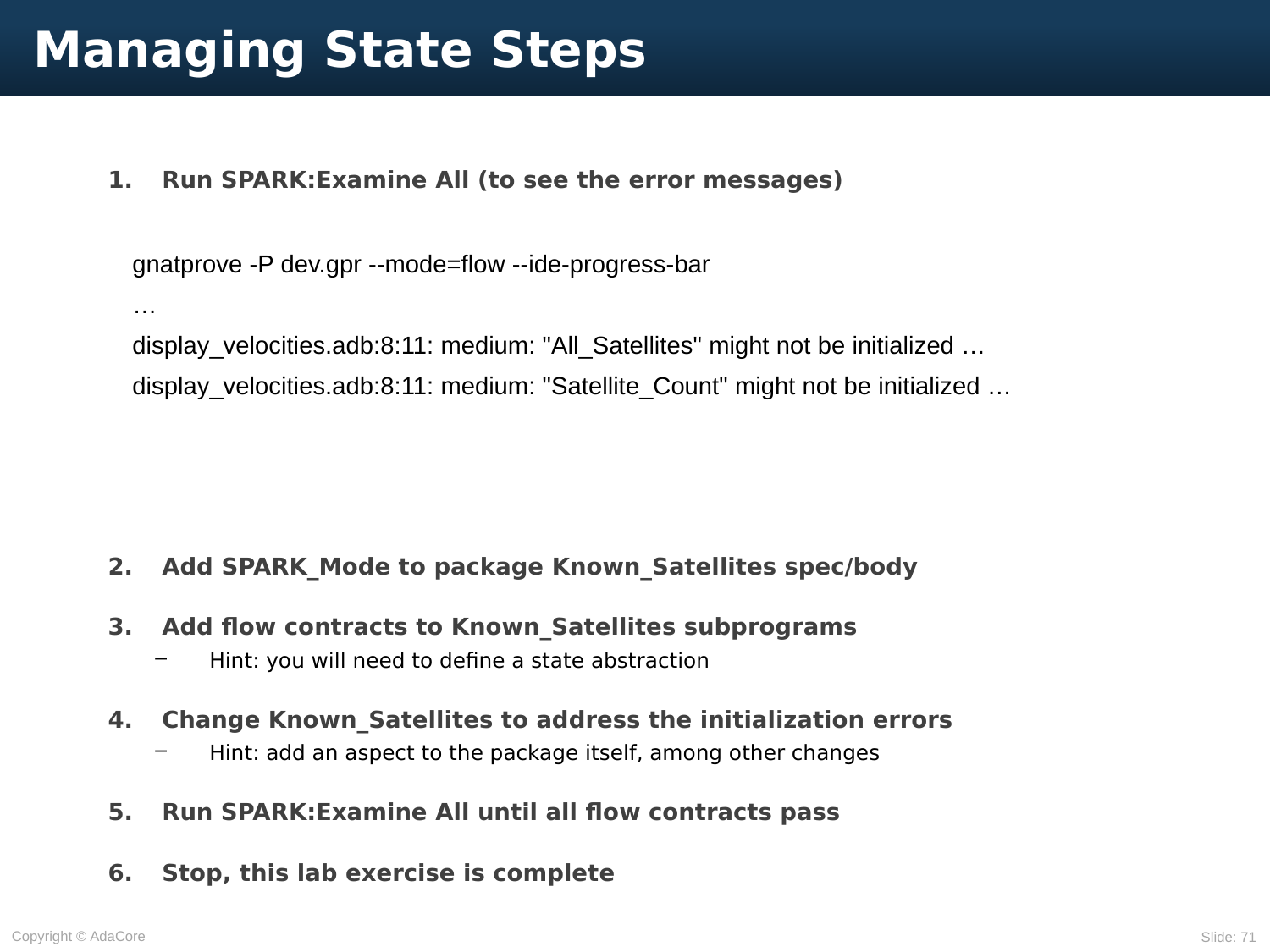

# Managing State Steps
Run SPARK:Examine All (to see the error messages)

Add SPARK_Mode to package Known_Satellites spec/body
Add flow contracts to Known_Satellites subprograms
Hint: you will need to define a state abstraction
Change Known_Satellites to address the initialization errors
Hint: add an aspect to the package itself, among other changes
Run SPARK:Examine All until all flow contracts pass
Stop, this lab exercise is complete
gnatprove -P dev.gpr --mode=flow --ide-progress-bar
…
display_velocities.adb:8:11: medium: "All_Satellites" might not be initialized …
display_velocities.adb:8:11: medium: "Satellite_Count" might not be initialized …